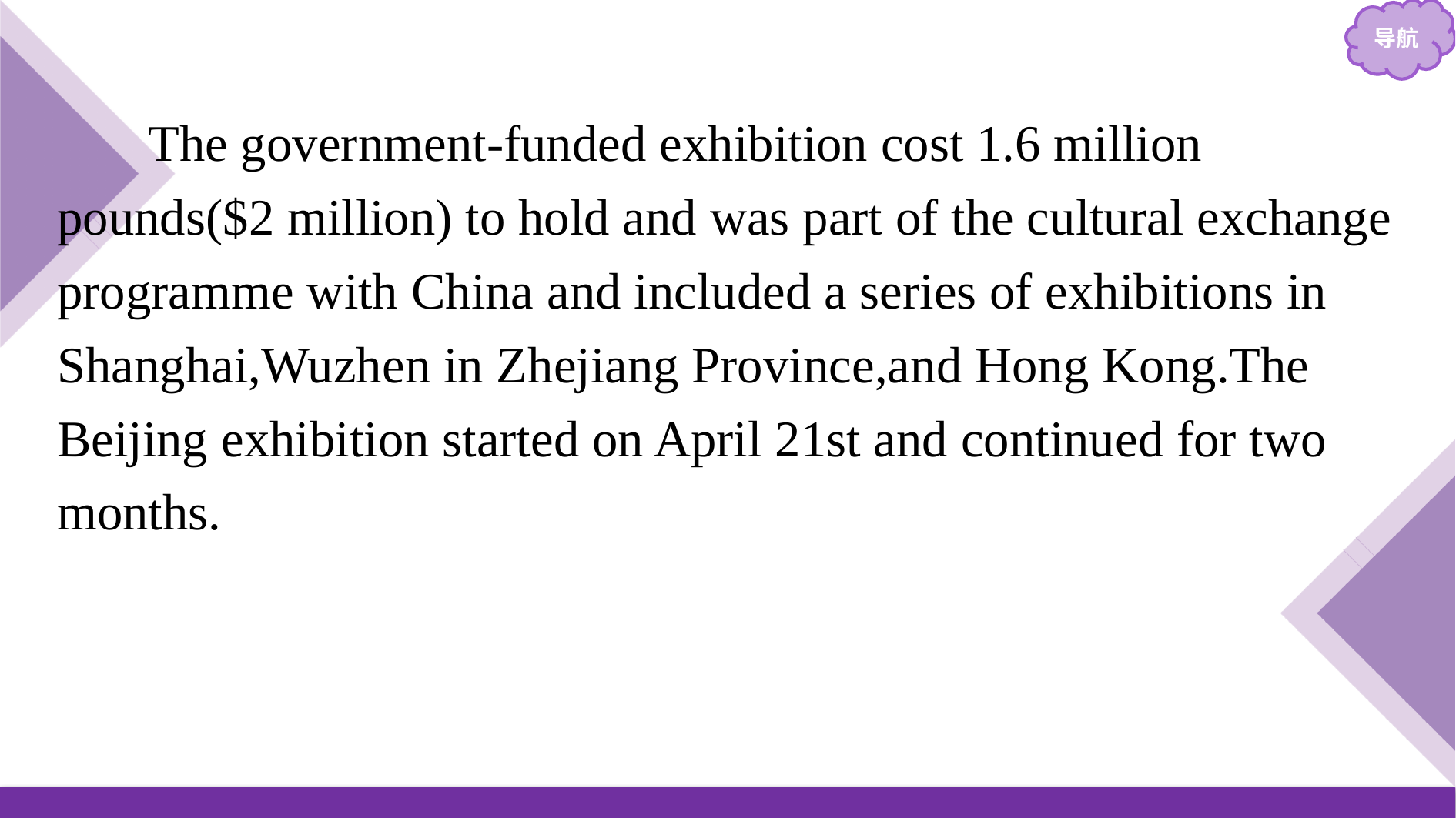

The government-funded exhibition cost 1.6 million pounds($2 million) to hold and was part of the cultural exchange programme with China and included a series of exhibitions in Shanghai,Wuzhen in Zhejiang Province,and Hong Kong.The Beijing exhibition started on April 21st and continued for two months.